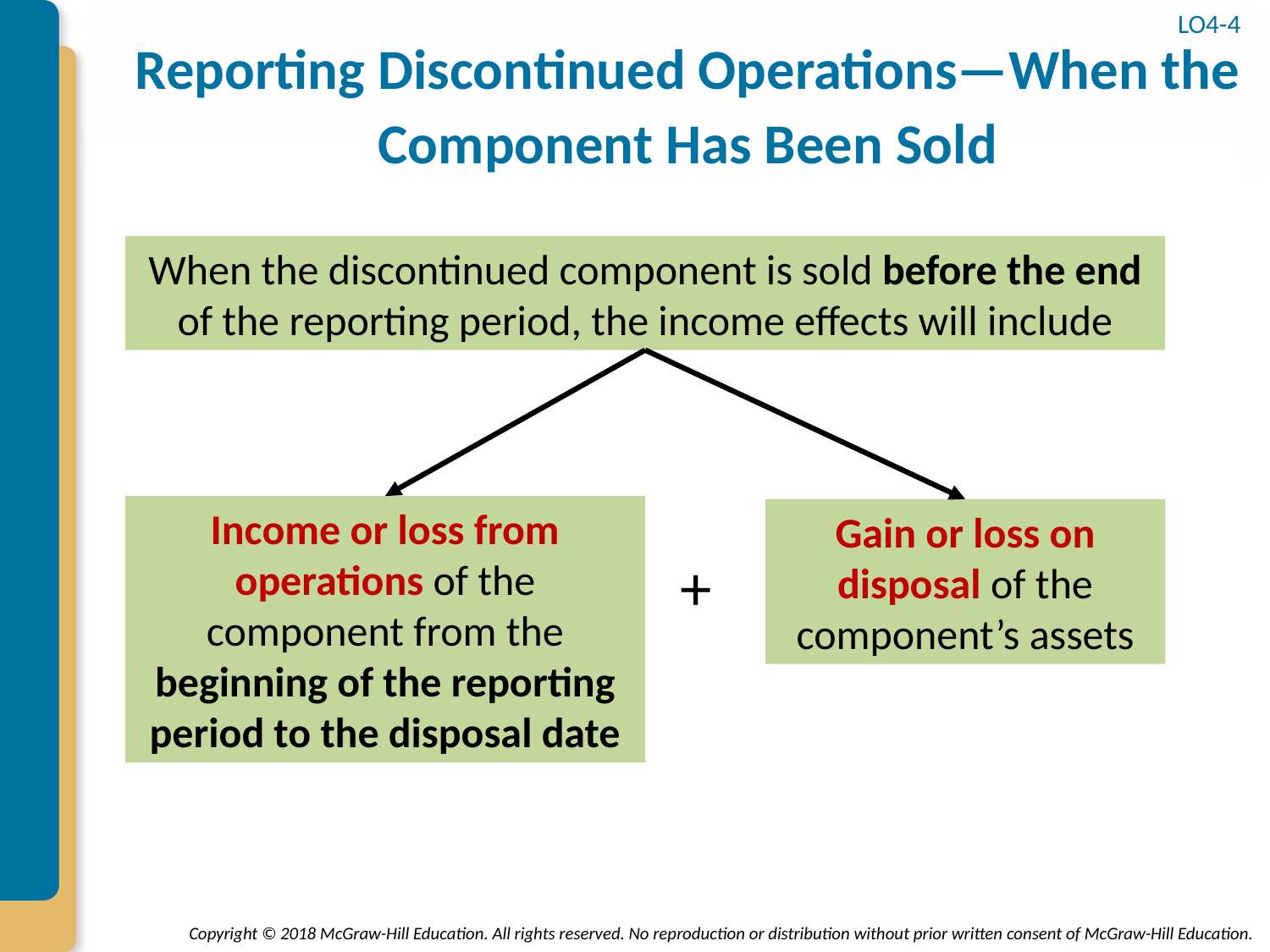

# Reporting Discontinued Operations—When the Component Has Been Sold
LO4-4
When the discontinued component is sold before the end of the reporting period, the income effects will include
Income or loss from operations of the component from the beginning of the reporting period to the disposal date
Gain or loss on disposal of the component’s assets
+